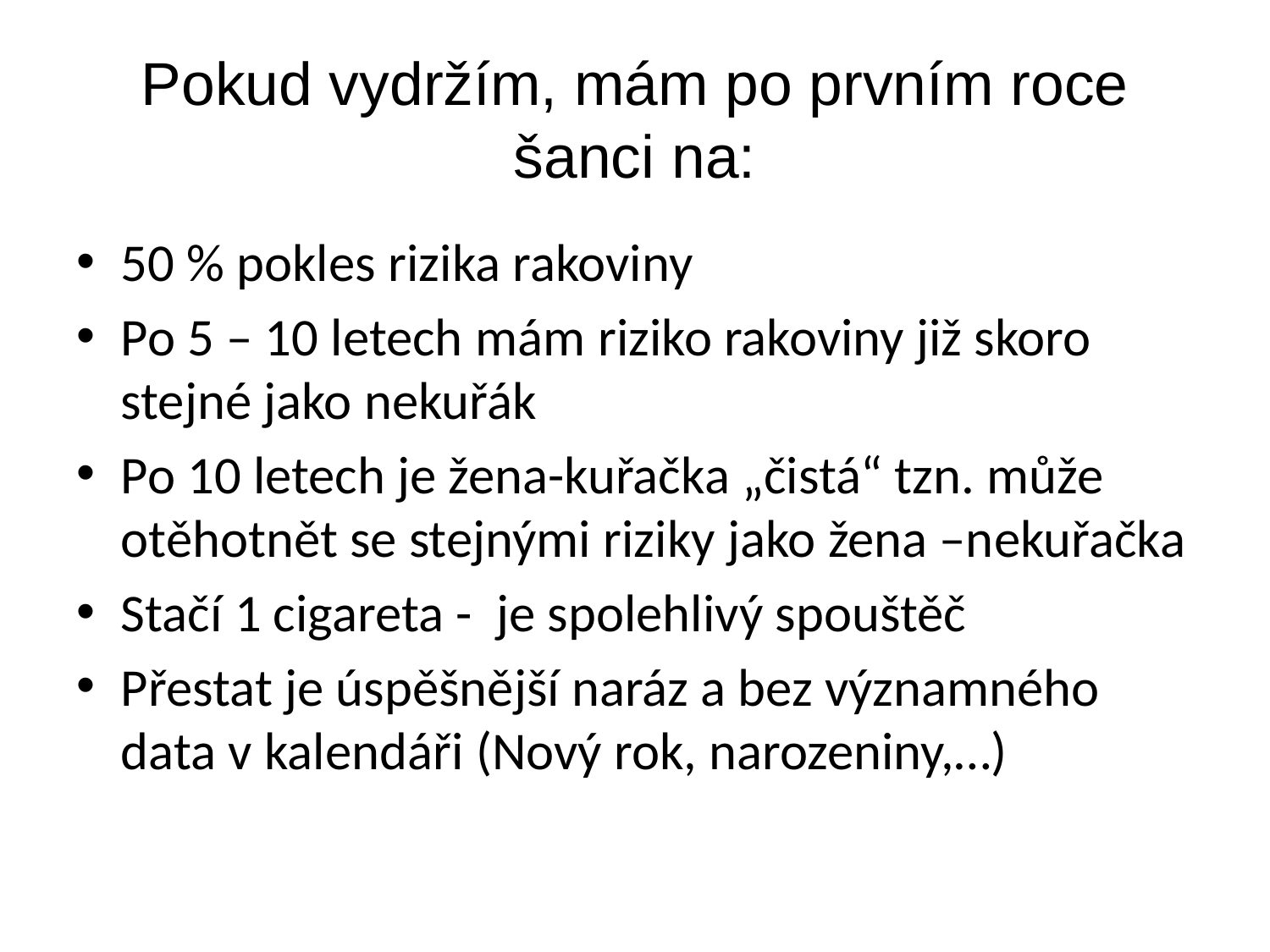

# Pokud vydržím, mám po prvním roce šanci na:
50 % pokles rizika rakoviny
Po 5 – 10 letech mám riziko rakoviny již skoro  stejné jako nekuřák
Po 10 letech je žena-kuřačka „čistá“ tzn. může otěhotnět se stejnými riziky jako žena –nekuřačka
Stačí 1 cigareta -  je spolehlivý spouštěč
Přestat je úspěšnější naráz a bez významného data v kalendáři (Nový rok, narozeniny,…)